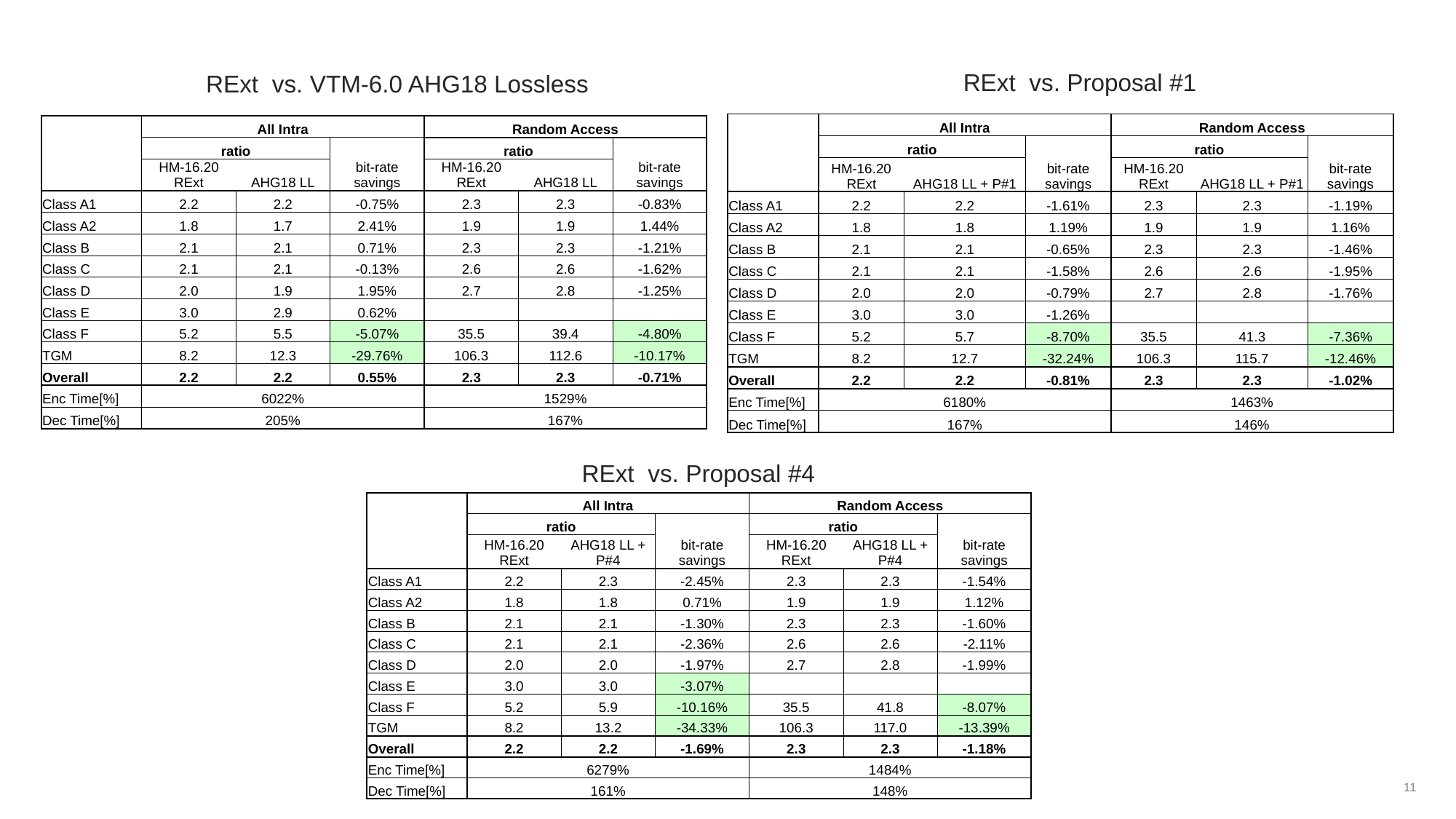

RExt  vs. Proposal #1
RExt  vs. VTM-6.0 AHG18 Lossless
|  | All Intra |  |  | Random Access |  |  |
| --- | --- | --- | --- | --- | --- | --- |
|  | ratio |  | bit-rate savings | ratio |  | bit-rate savings |
|  | HM-16.20 RExt | AHG18 LL + P#1 |  | HM-16.20 RExt | AHG18 LL + P#1 |  |
| Class A1 | 2.2 | 2.2 | -1.61% | 2.3 | 2.3 | -1.19% |
| Class A2 | 1.8 | 1.8 | 1.19% | 1.9 | 1.9 | 1.16% |
| Class B | 2.1 | 2.1 | -0.65% | 2.3 | 2.3 | -1.46% |
| Class C | 2.1 | 2.1 | -1.58% | 2.6 | 2.6 | -1.95% |
| Class D | 2.0 | 2.0 | -0.79% | 2.7 | 2.8 | -1.76% |
| Class E | 3.0 | 3.0 | -1.26% |  |  |  |
| Class F | 5.2 | 5.7 | -8.70% | 35.5 | 41.3 | -7.36% |
| TGM | 8.2 | 12.7 | -32.24% | 106.3 | 115.7 | -12.46% |
| Overall | 2.2 | 2.2 | -0.81% | 2.3 | 2.3 | -1.02% |
| Enc Time[%] | 6180% |  |  | 1463% |  |  |
| Dec Time[%] | 167% |  |  | 146% |  |  |
|  | All Intra |  |  | Random Access |  |  |
| --- | --- | --- | --- | --- | --- | --- |
|  | ratio |  | bit-rate savings | ratio |  | bit-rate savings |
|  | HM-16.20 RExt | AHG18 LL |  | HM-16.20 RExt | AHG18 LL |  |
| Class A1 | 2.2 | 2.2 | -0.75% | 2.3 | 2.3 | -0.83% |
| Class A2 | 1.8 | 1.7 | 2.41% | 1.9 | 1.9 | 1.44% |
| Class B | 2.1 | 2.1 | 0.71% | 2.3 | 2.3 | -1.21% |
| Class C | 2.1 | 2.1 | -0.13% | 2.6 | 2.6 | -1.62% |
| Class D | 2.0 | 1.9 | 1.95% | 2.7 | 2.8 | -1.25% |
| Class E | 3.0 | 2.9 | 0.62% |  |  |  |
| Class F | 5.2 | 5.5 | -5.07% | 35.5 | 39.4 | -4.80% |
| TGM | 8.2 | 12.3 | -29.76% | 106.3 | 112.6 | -10.17% |
| Overall | 2.2 | 2.2 | 0.55% | 2.3 | 2.3 | -0.71% |
| Enc Time[%] | 6022% |  |  | 1529% |  |  |
| Dec Time[%] | 205% |  |  | 167% |  |  |
RExt  vs. Proposal #4
|  | All Intra |  |  | Random Access |  |  |
| --- | --- | --- | --- | --- | --- | --- |
|  | ratio |  | bit-rate savings | ratio |  | bit-rate savings |
|  | HM-16.20 RExt | AHG18 LL + P#4 |  | HM-16.20 RExt | AHG18 LL + P#4 |  |
| Class A1 | 2.2 | 2.3 | -2.45% | 2.3 | 2.3 | -1.54% |
| Class A2 | 1.8 | 1.8 | 0.71% | 1.9 | 1.9 | 1.12% |
| Class B | 2.1 | 2.1 | -1.30% | 2.3 | 2.3 | -1.60% |
| Class C | 2.1 | 2.1 | -2.36% | 2.6 | 2.6 | -2.11% |
| Class D | 2.0 | 2.0 | -1.97% | 2.7 | 2.8 | -1.99% |
| Class E | 3.0 | 3.0 | -3.07% |  |  |  |
| Class F | 5.2 | 5.9 | -10.16% | 35.5 | 41.8 | -8.07% |
| TGM | 8.2 | 13.2 | -34.33% | 106.3 | 117.0 | -13.39% |
| Overall | 2.2 | 2.2 | -1.69% | 2.3 | 2.3 | -1.18% |
| Enc Time[%] | 6279% |  |  | 1484% |  |  |
| Dec Time[%] | 161% |  |  | 148% |  |  |